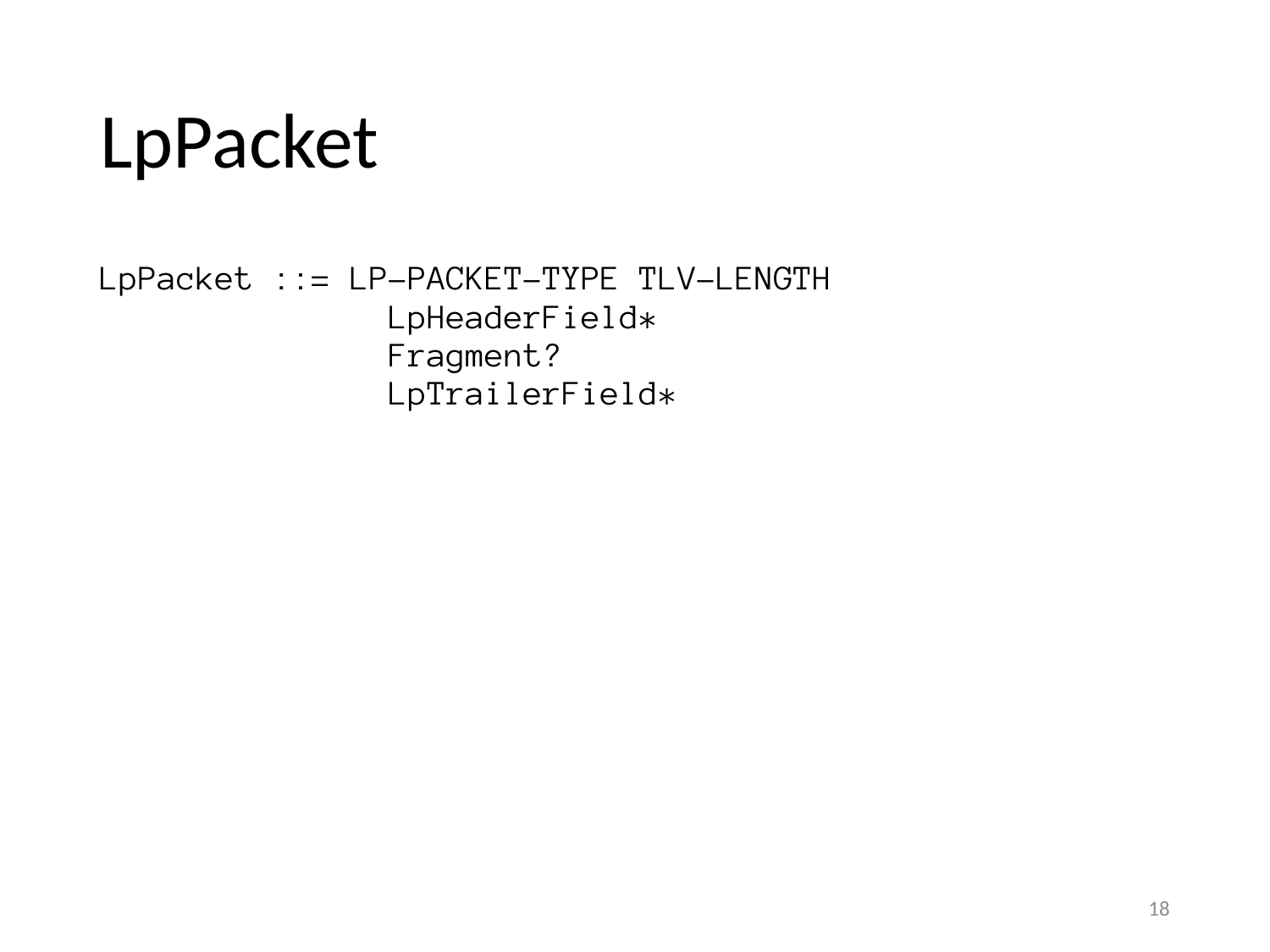

# LpPacket
LpPacket ::= LP-PACKET-TYPE TLV-LENGTH
               LpHeaderField*
               Fragment?
               LpTrailerField*
18